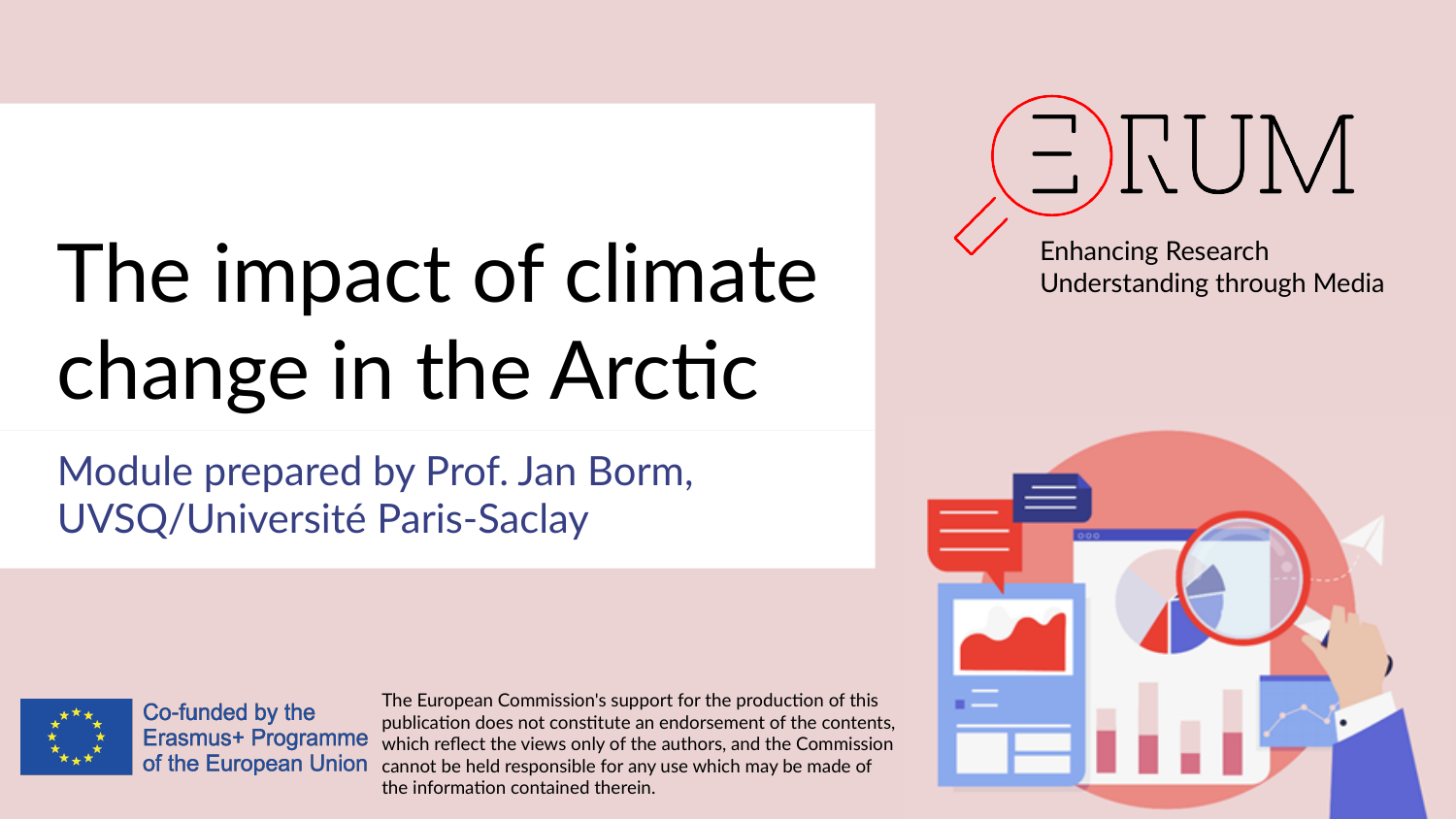

# The impact of climate change in the Arctic
Module prepared by Prof. Jan Borm,
UVSQ/Université Paris-Saclay